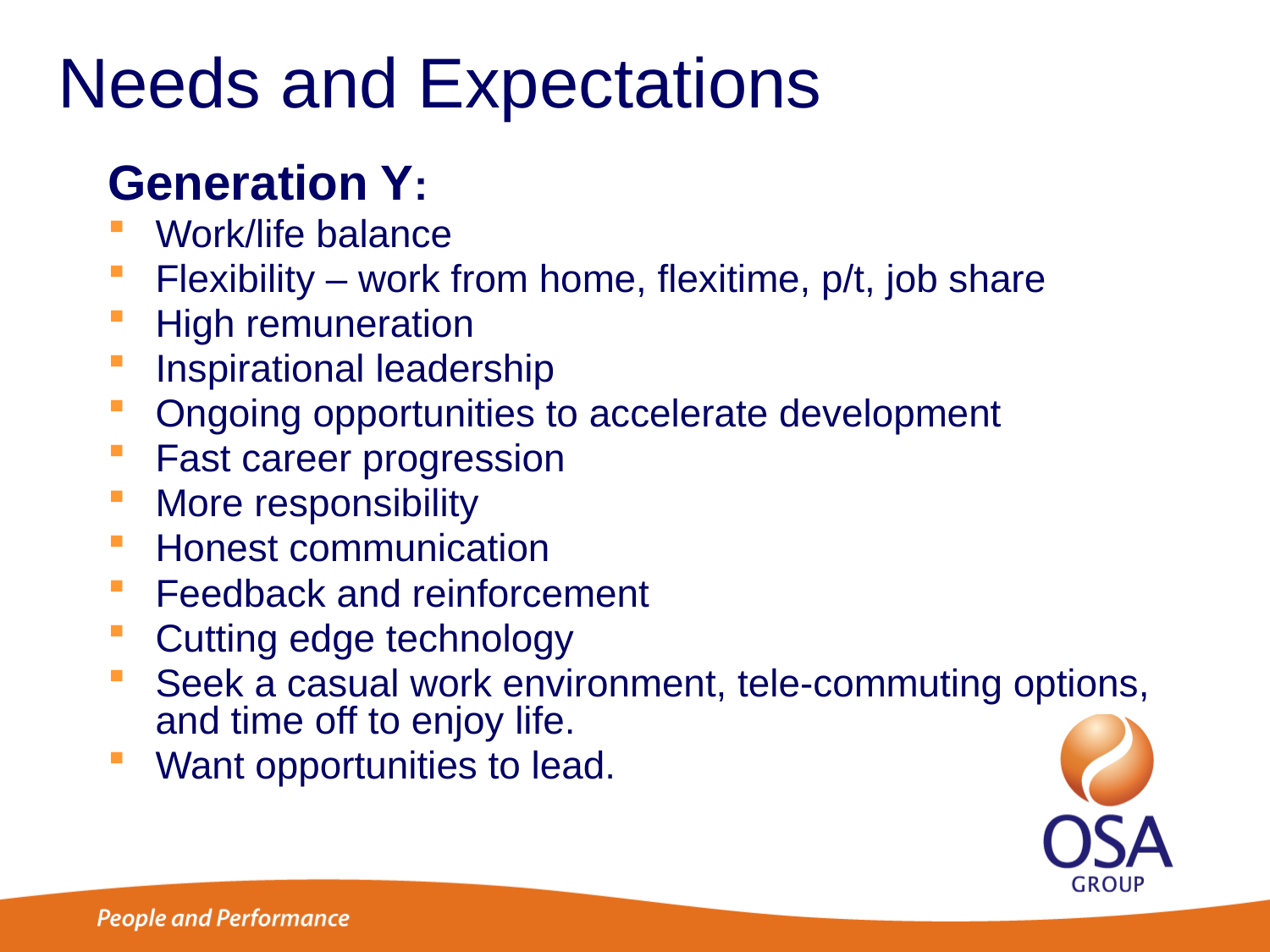

# Needs and Expectations
Generation Y:
Work/life balance
Flexibility – work from home, flexitime, p/t, job share
High remuneration
Inspirational leadership
Ongoing opportunities to accelerate development
Fast career progression
More responsibility
Honest communication
Feedback and reinforcement
Cutting edge technology
Seek a casual work environment, tele-commuting options, and time off to enjoy life.
Want opportunities to lead.